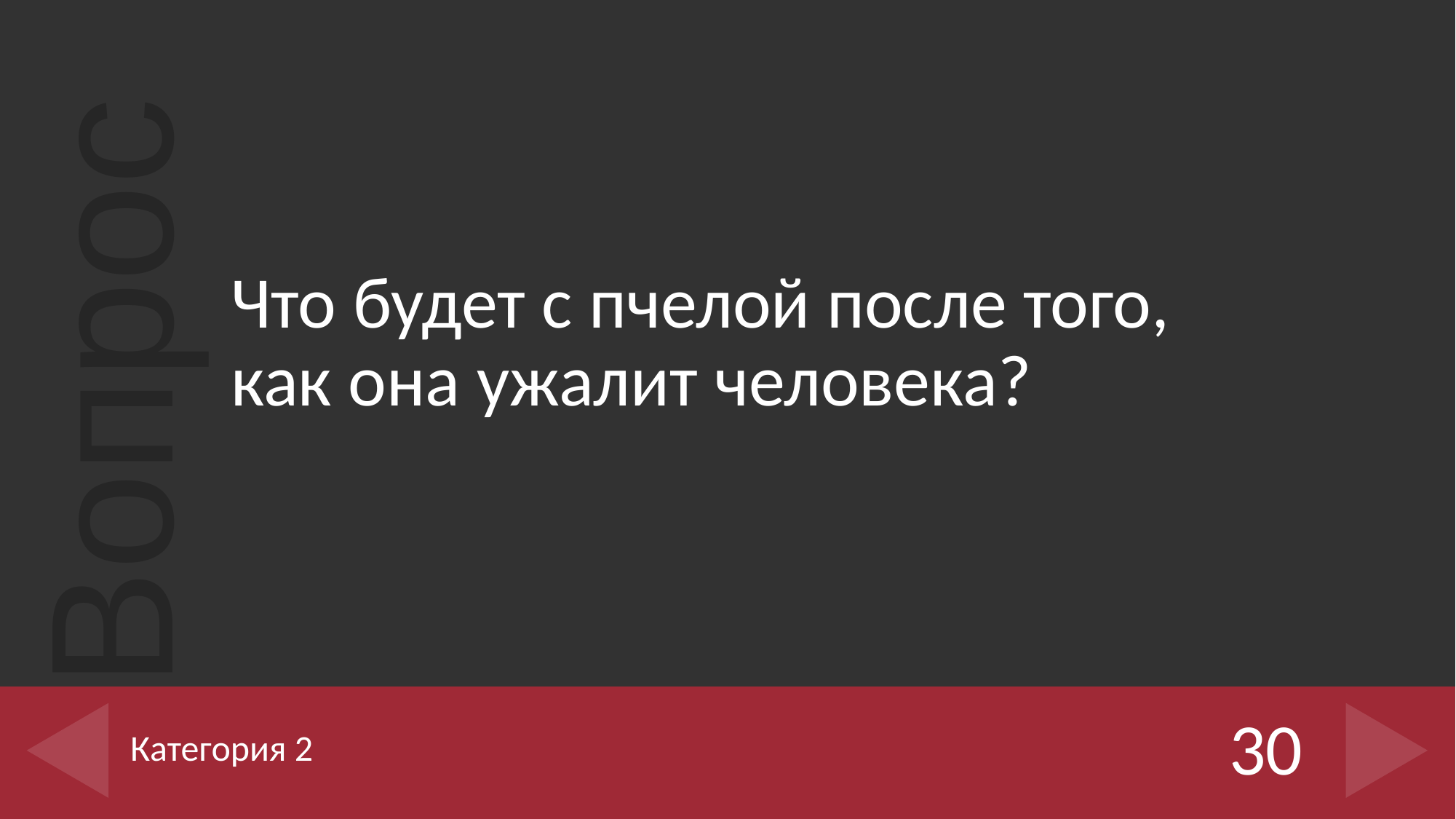

Что будет с пчелой после того, как она ужалит человека?
# Категория 2
30